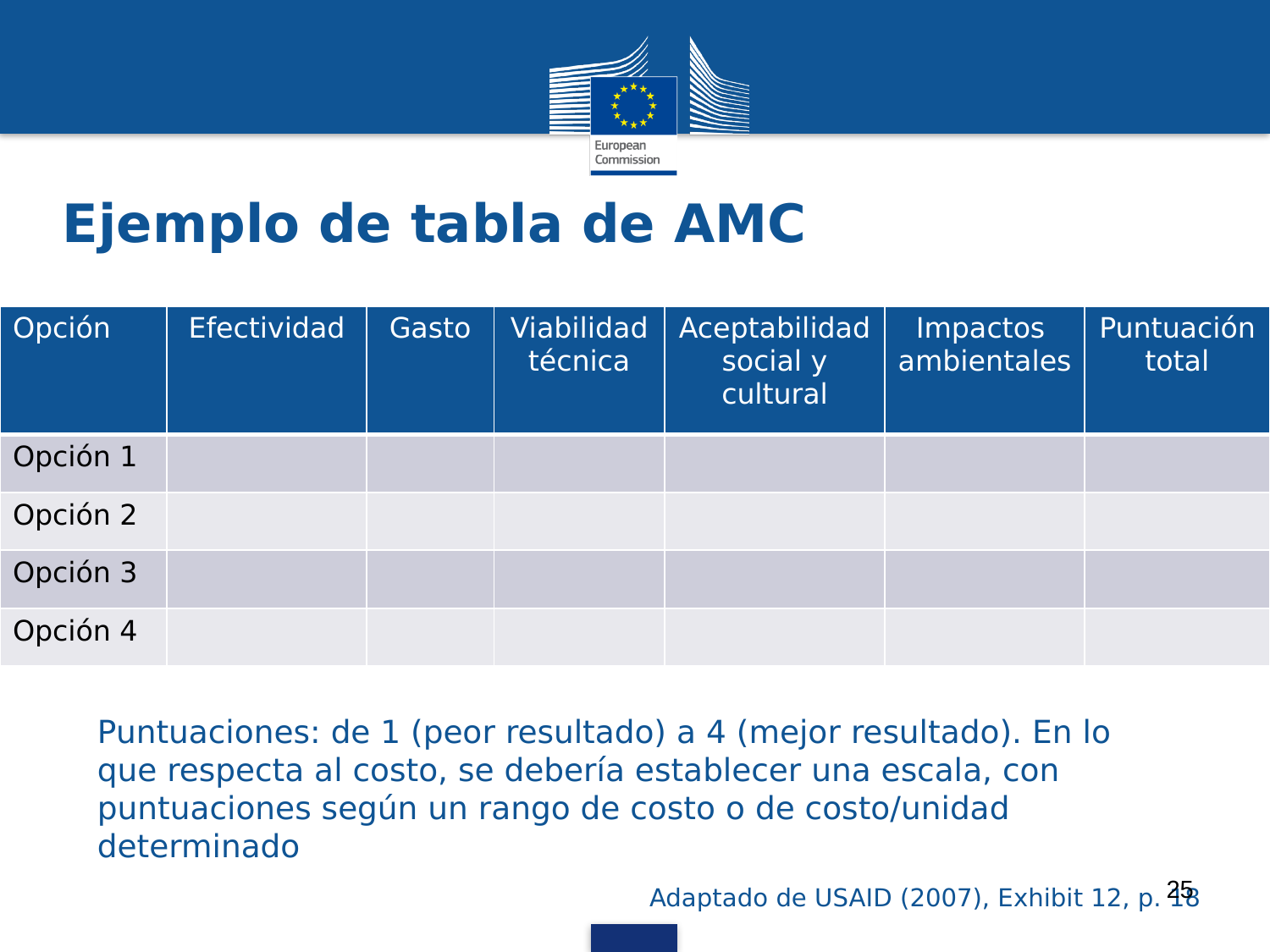

# Ejemplo de tabla de AMC
| Opción | Efectividad | Gasto | Viabilidad técnica | Aceptabilidad social y cultural | Impactos ambientales | Puntuación total |
| --- | --- | --- | --- | --- | --- | --- |
| Opción 1 |  |  |  |  |  |  |
| Opción 2 |  |  |  |  |  |  |
| Opción 3 |  |  |  |  |  |  |
| Opción 4 |  |  |  |  |  |  |
Puntuaciones: de 1 (peor resultado) a 4 (mejor resultado). En lo que respecta al costo, se debería establecer una escala, con puntuaciones según un rango de costo o de costo/unidad determinado
25
Adaptado de USAID (2007), Exhibit 12, p. 18